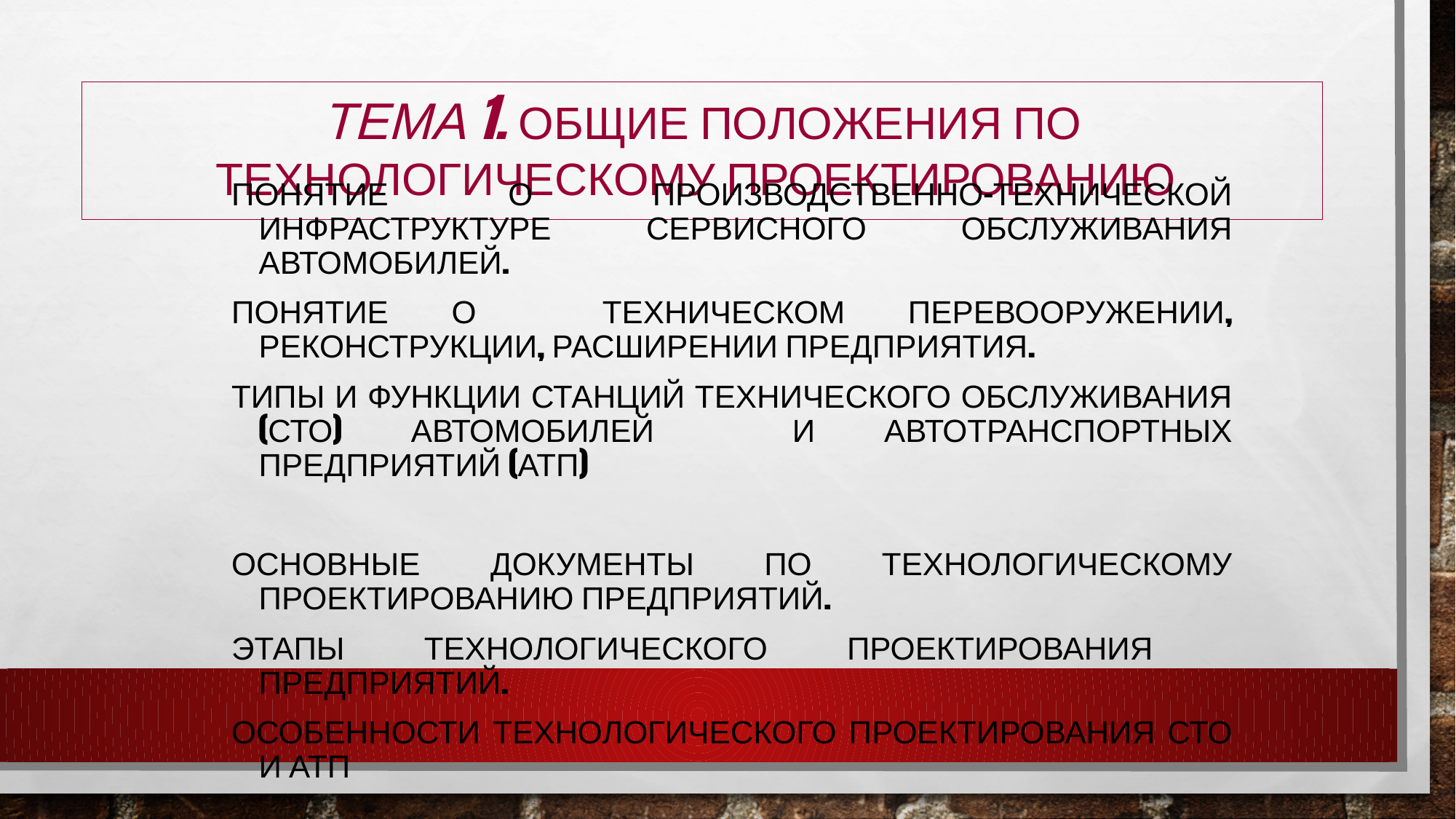

# Тема 1. Общие положения по технологическому проектированию
Понятие о производственно-технической инфраструктуре сервисного обслуживания автомобилей.
Понятие о  техническом перевооружении, реконструкции, расширении предприятия.
Типы и функции станций технического обслуживания (СТО) автомобилей  и автотранспортных предприятий (АТП)

Основные документы по технологическому проектированию предприятий.
Этапы технологического проектирования  предприятий.
Особенности технологического проектирования СТО и АТП